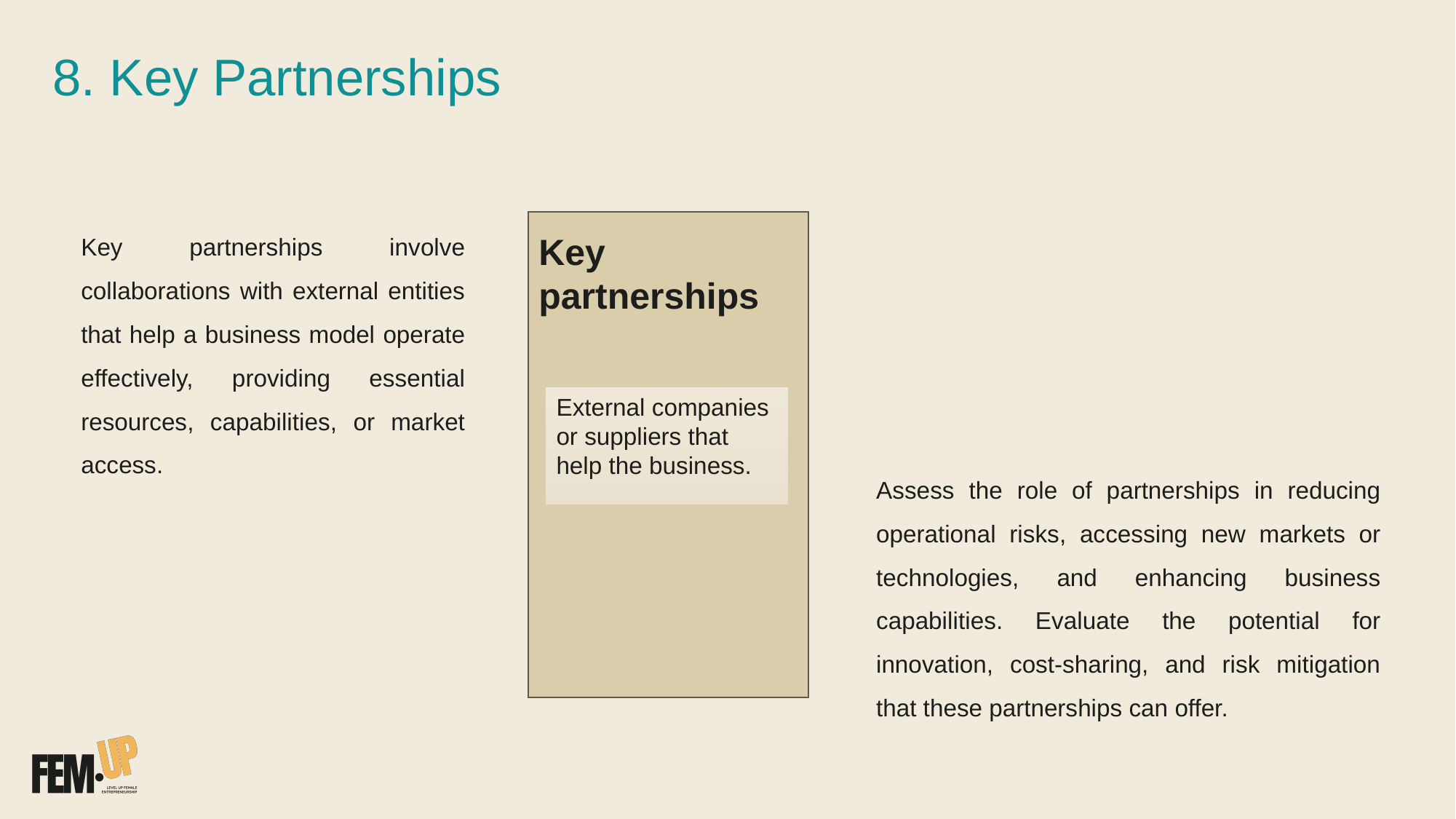

# 8. Key Partnerships
Key partnerships involve collaborations with external entities that help a business model operate effectively, providing essential resources, capabilities, or market access.

External companies or suppliers that help the business.

Key partnerships
Assess the role of partnerships in reducing operational risks, accessing new markets or technologies, and enhancing business capabilities. Evaluate the potential for innovation, cost-sharing, and risk mitigation that these partnerships can offer.